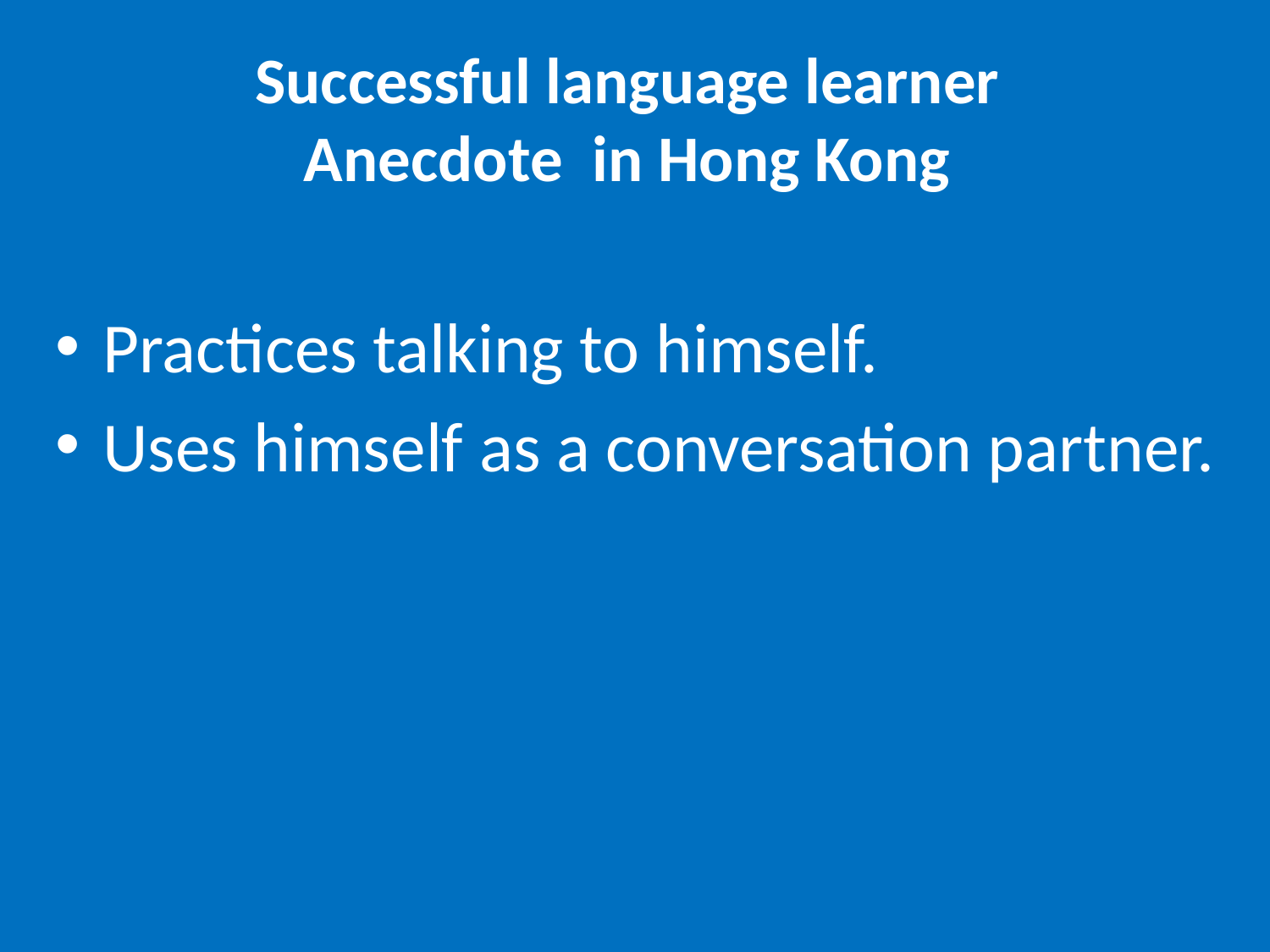

# Successful language learner Anecdote  in Hong Kong
Practices talking to himself.
Uses himself as a conversation partner.